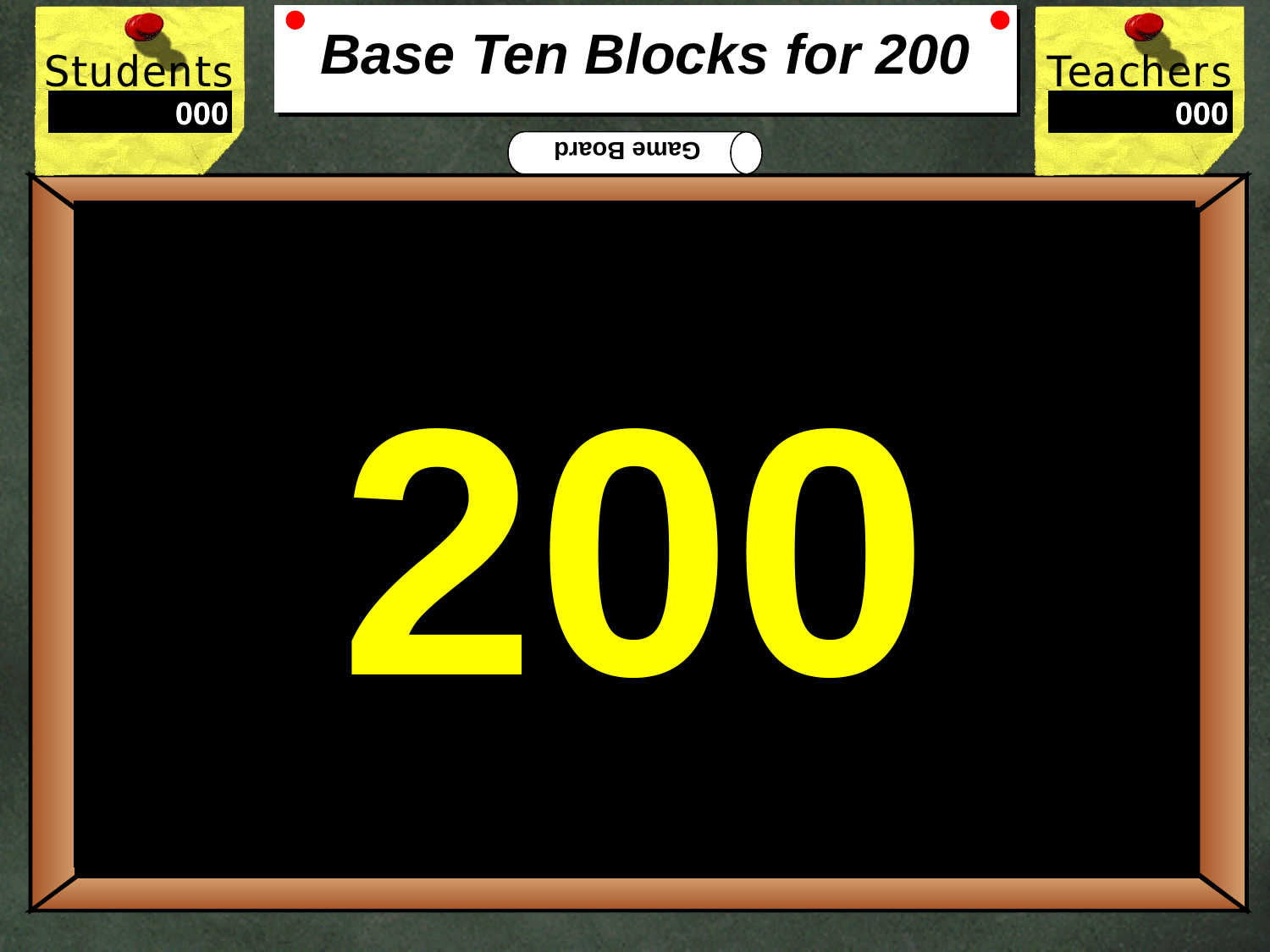

# Base Ten Blocks for 200
200
What is the number written in words?